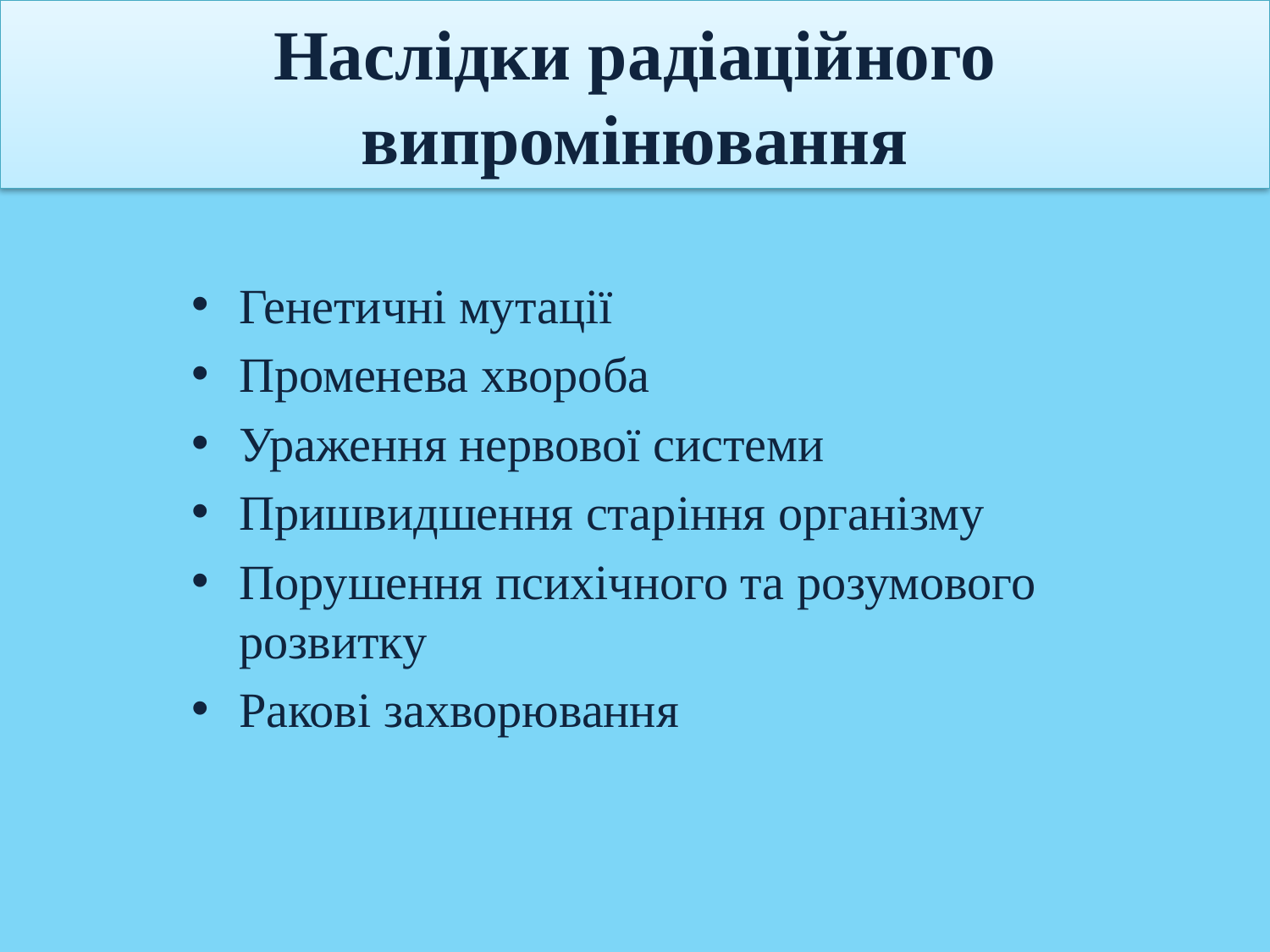

Наслідки радіаційного випромінювання
Генетичні мутації
Променева хвороба
Ураження нервової системи
Пришвидшення старіння організму
Порушення психічного та розумового розвитку
Ракові захворювання